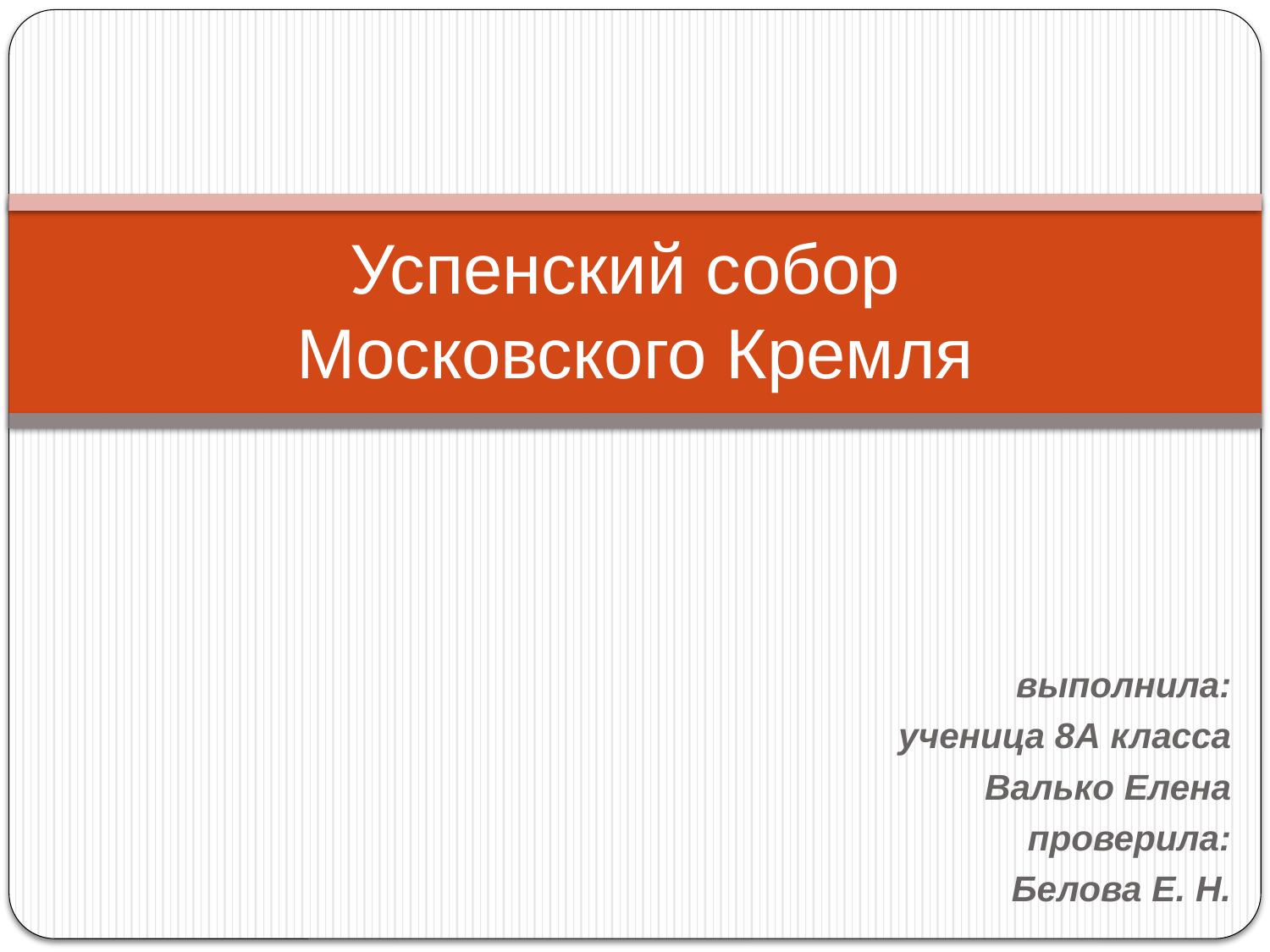

# Успенский собор Московского Кремля
выполнила:
ученица 8А класса
Валько Елена
проверила:
Белова Е. Н.